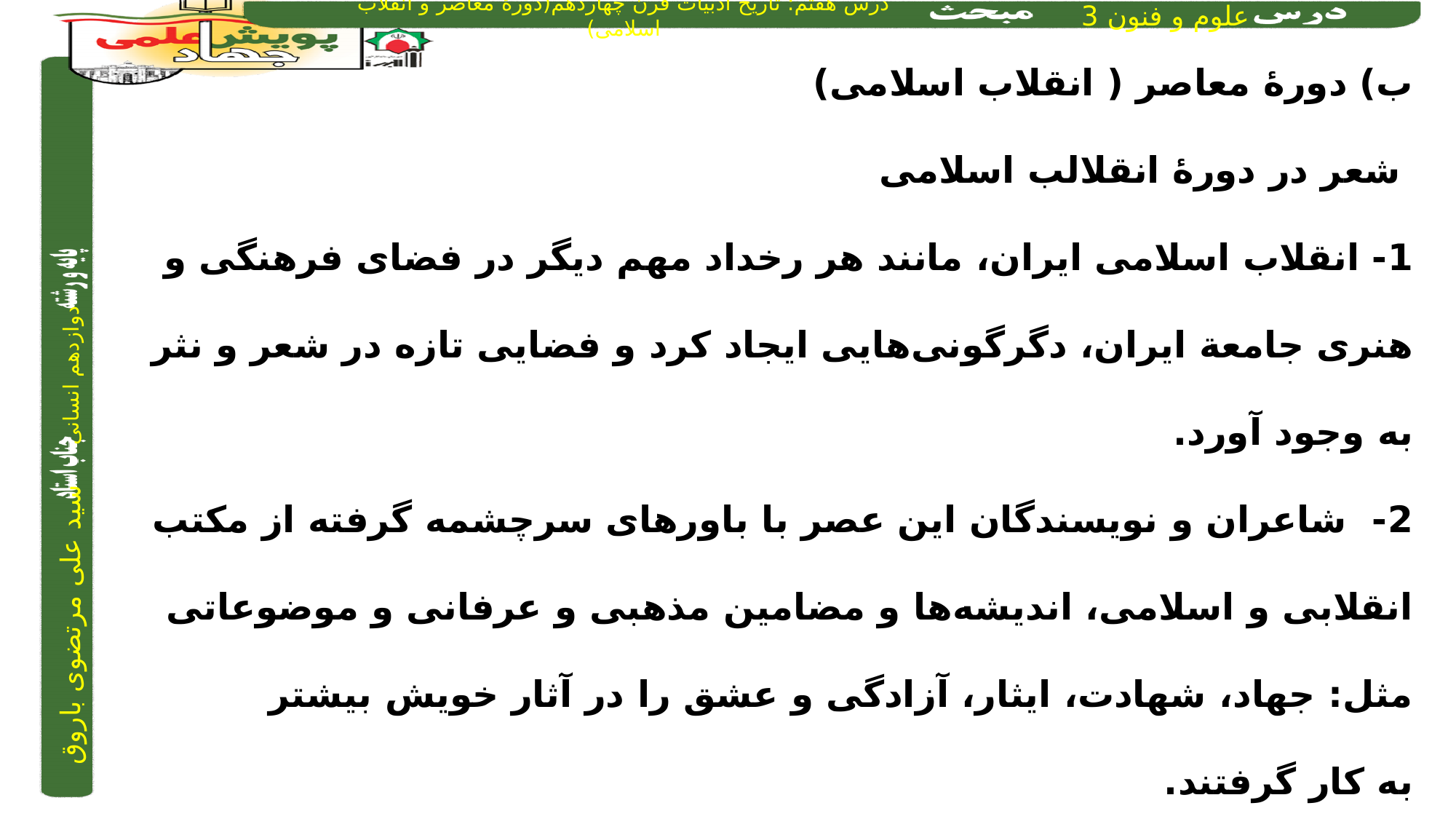

ب) دورۀ معاصر ( انقلاب اسلامی)
 شعر در دورۀ انقلالب اسلامی
1- انقلاب اسلامی ایران، مانند هر رخداد مهم دیگر در فضای فرهنگی و هنری جامعة ایران، دگرگونی‌هایی ایجاد کرد و فضایی تازه در شعر و نثر به وجود آورد.
2-  شاعران و نویسندگان این عصر با باورهای سرچشمه گرفته از مکتب انقلابی و اسلامی، اندیشه‌ها و مضامین مذهبی و عرفانی و موضوعاتی مثل: جهاد، شهادت، ایثار، آزادگی و عشق را در آثار خویش بیشتر
به کار گرفتند.